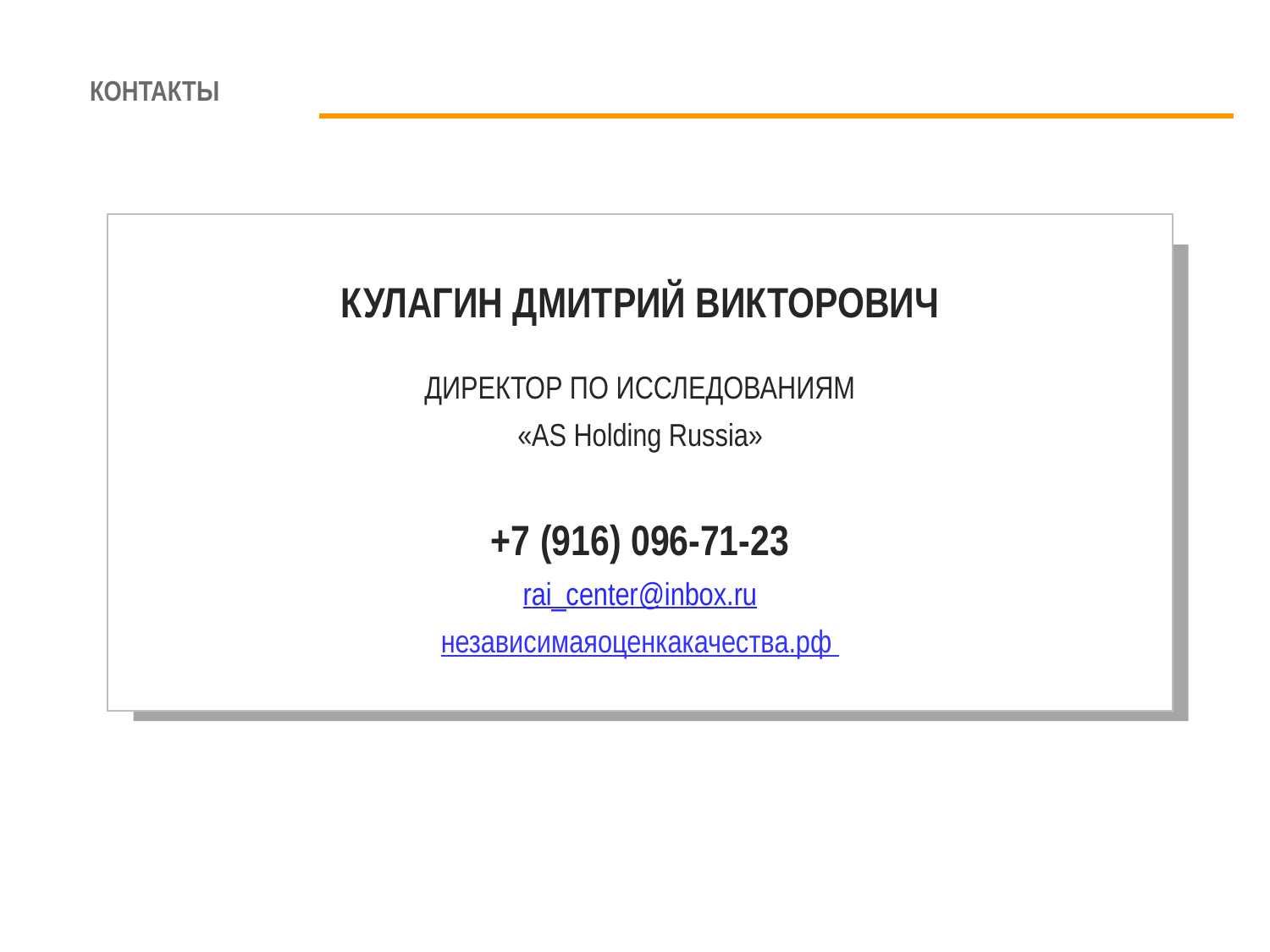

# КОНТАКТЫ

КУЛАГИН ДМИТРИЙ ВИКТОРОВИЧ

ДИРЕКТОР ПО ИССЛЕДОВАНИЯМ
«AS Holding Russia»

+7 (916) 096-71-23
rai_center@inbox.ru
независимаяоценкакачества.рф